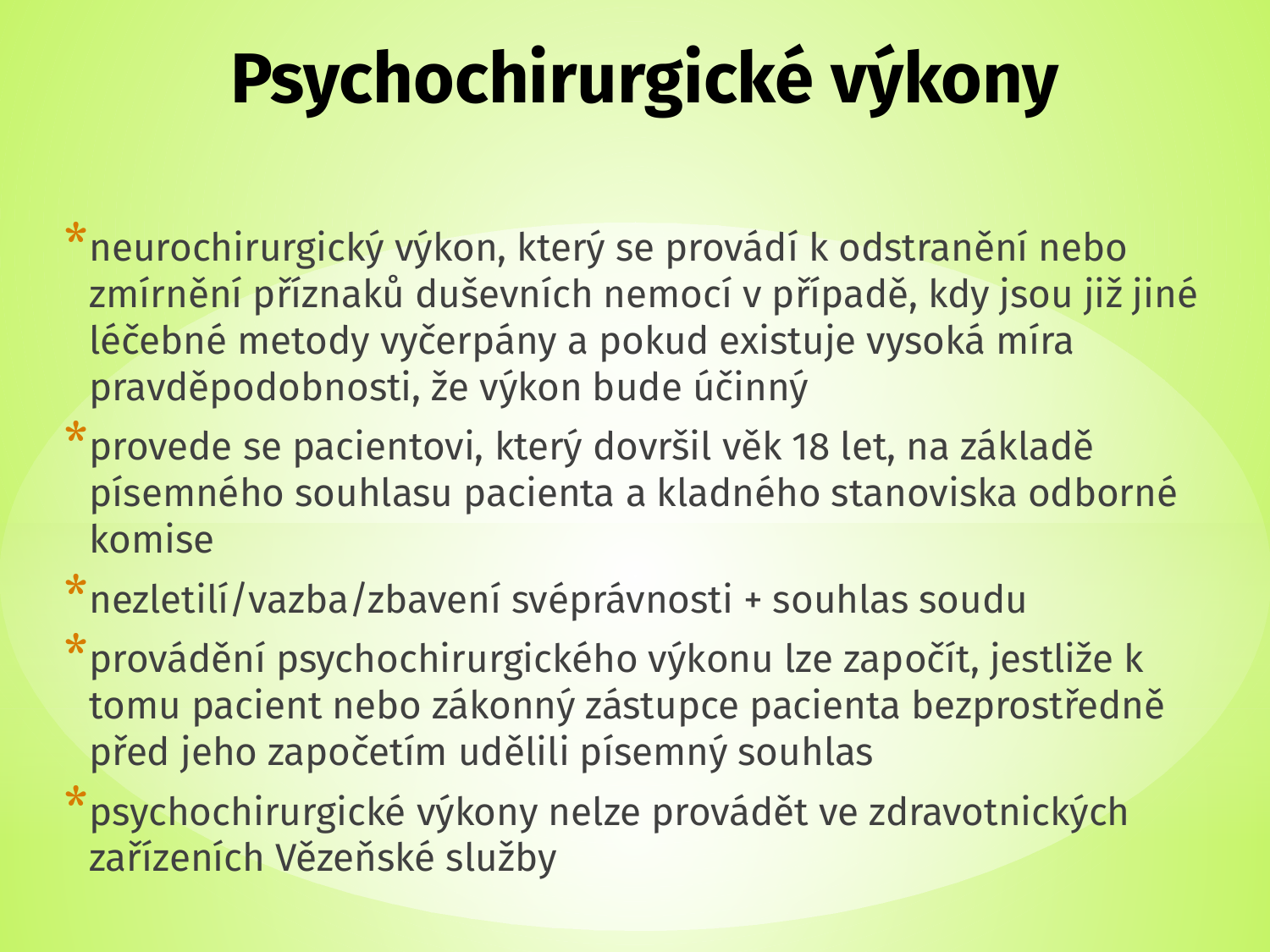

# Psychochirurgické výkony
neurochirurgický výkon, který se provádí k odstranění nebo zmírnění příznaků duševních nemocí v případě, kdy jsou již jiné léčebné metody vyčerpány a pokud existuje vysoká míra pravděpodobnosti, že výkon bude účinný
provede se pacientovi, který dovršil věk 18 let, na základě písemného souhlasu pacienta a kladného stanoviska odborné komise
nezletilí/vazba/zbavení svéprávnosti + souhlas soudu
provádění psychochirurgického výkonu lze započít, jestliže k tomu pacient nebo zákonný zástupce pacienta bezprostředně před jeho započetím udělili písemný souhlas
psychochirurgické výkony nelze provádět ve zdravotnických zařízeních Vězeňské služby